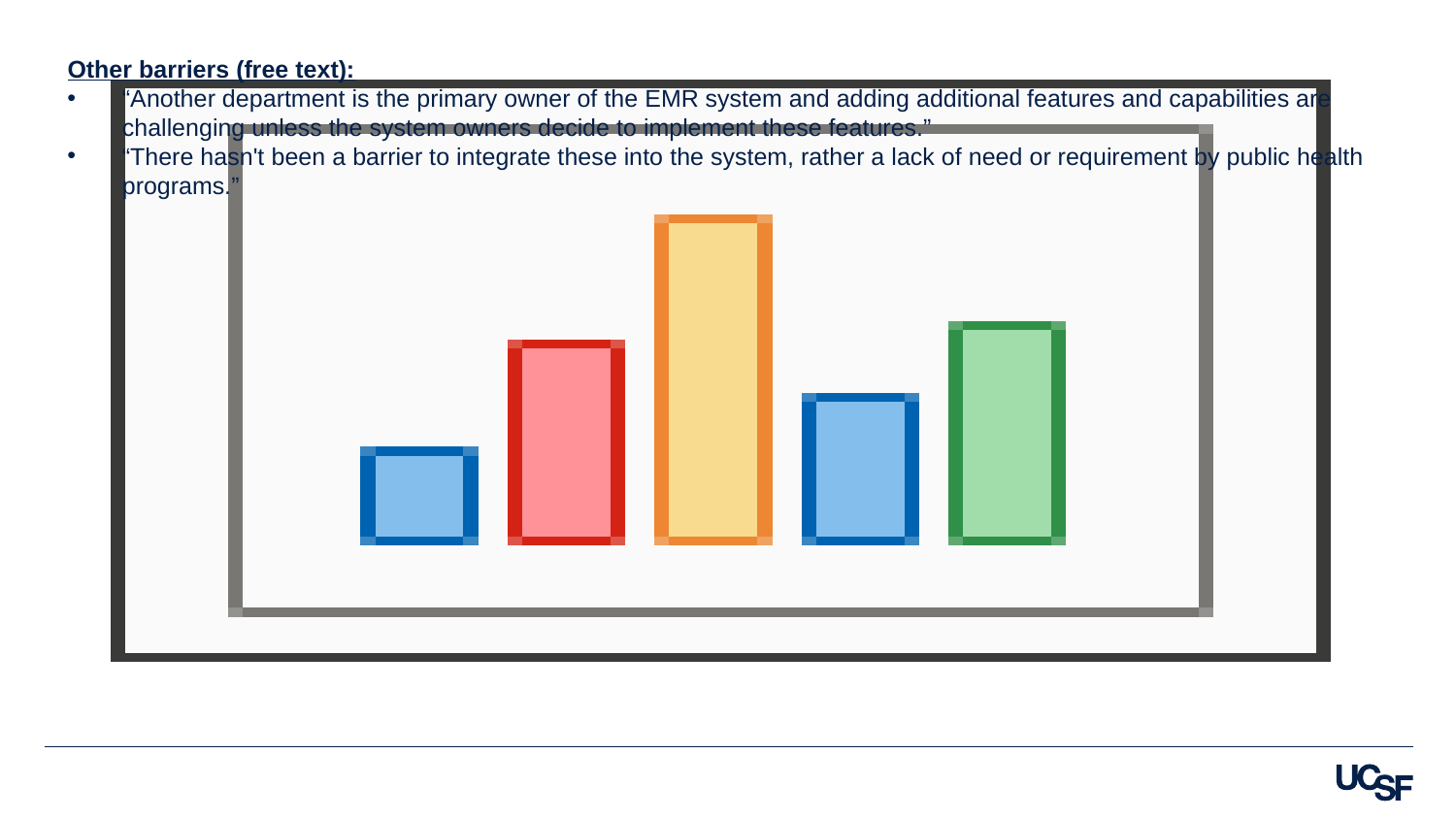

Other barriers (free text):
“Another department is the primary owner of the EMR system and adding additional features and capabilities are challenging unless the system owners decide to implement these features.”
“There hasn't been a barrier to integrate these into the system, rather a lack of need or requirement by public health programs.”